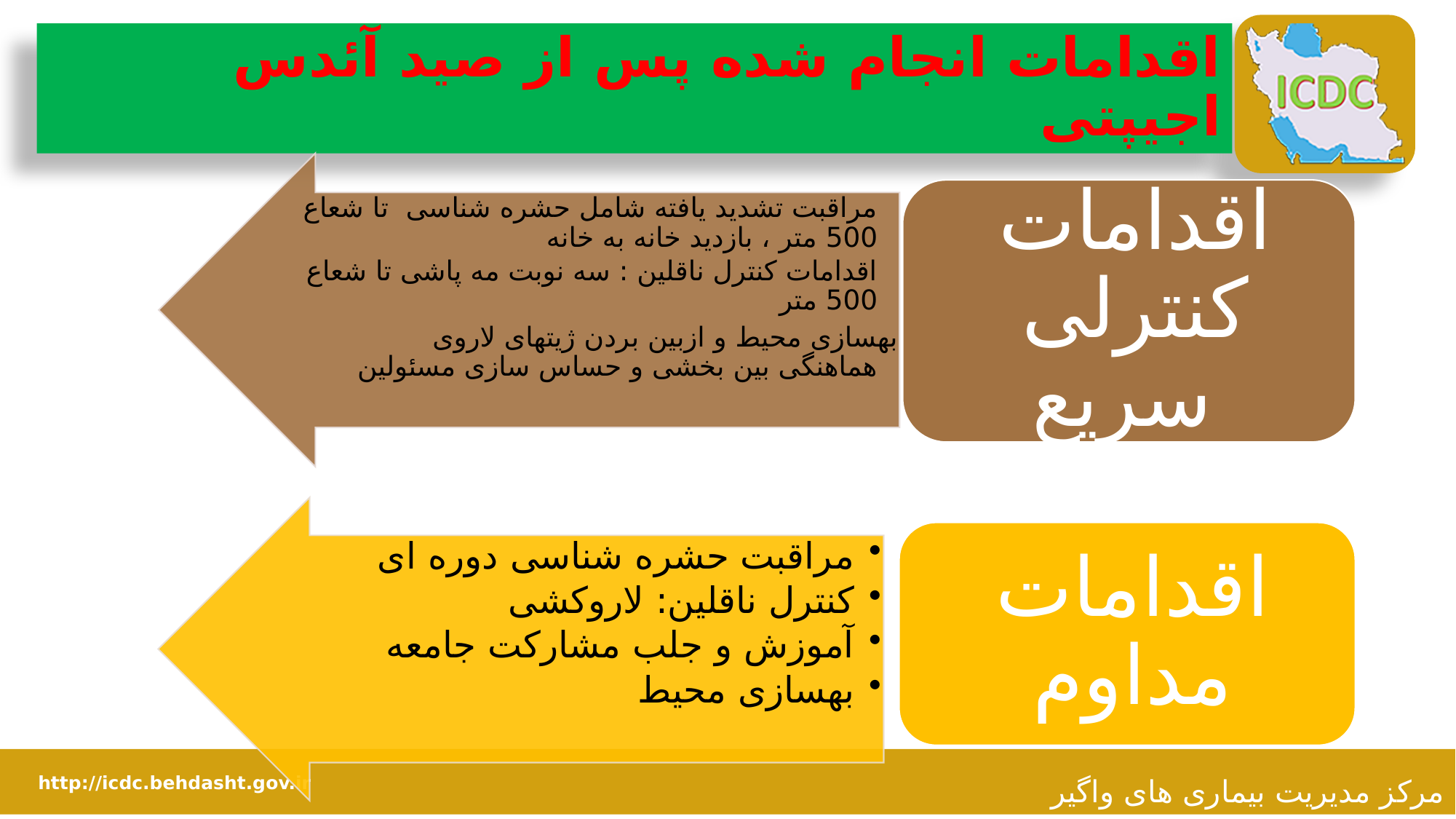

# اقدامات انجام شده پس از صید آئدس اجیپتی
مراقبت تشدید یافته شامل حشره شناسی  تا شعاع 500 متر ، بازدید خانه به خانه
اقدامات کنترل ناقلین : سه نوبت مه پاشی تا شعاع 500 متر
بهسازی محیط و ازبین بردن ژیتهای لاروی
هماهنگی بین بخشی و حساس سازی مسئولین

اقدامات کنترلی سریع
مراقبت حشره شناسی دوره ای
کنترل ناقلین: لاروکشی
آموزش و جلب مشارکت جامعه
بهسازی محیط
اقدامات مداوم